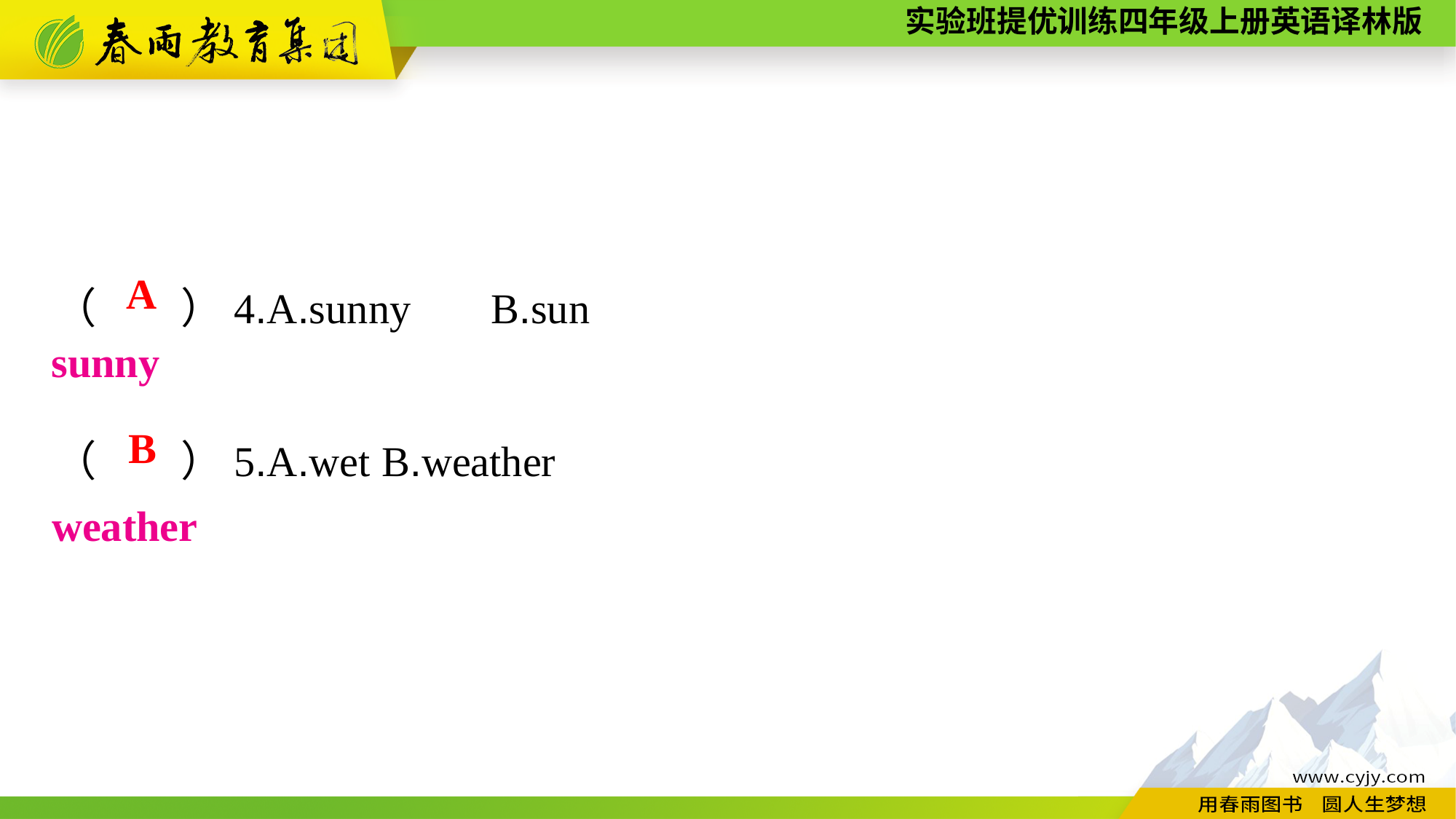

（　　）4.A.sunny	B.sun

（　　）5.A.wet	B.weather
A
sunny
B
weather